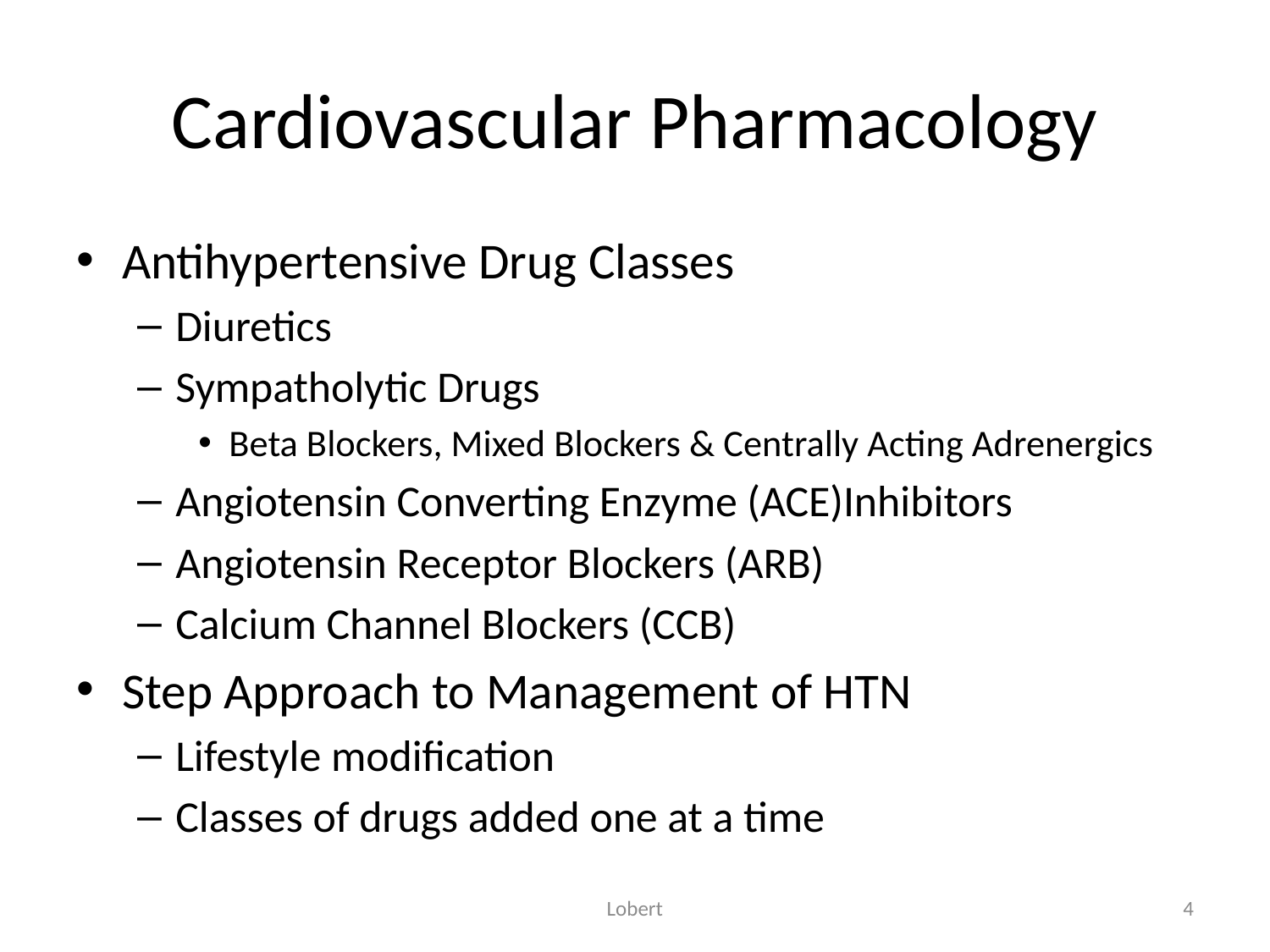

# Cardiovascular Pharmacology
Antihypertensive Drug Classes
Diuretics
Sympatholytic Drugs
Beta Blockers, Mixed Blockers & Centrally Acting Adrenergics
Angiotensin Converting Enzyme (ACE)Inhibitors
Angiotensin Receptor Blockers (ARB)
Calcium Channel Blockers (CCB)
Step Approach to Management of HTN
Lifestyle modification
Classes of drugs added one at a time

Lobert
4